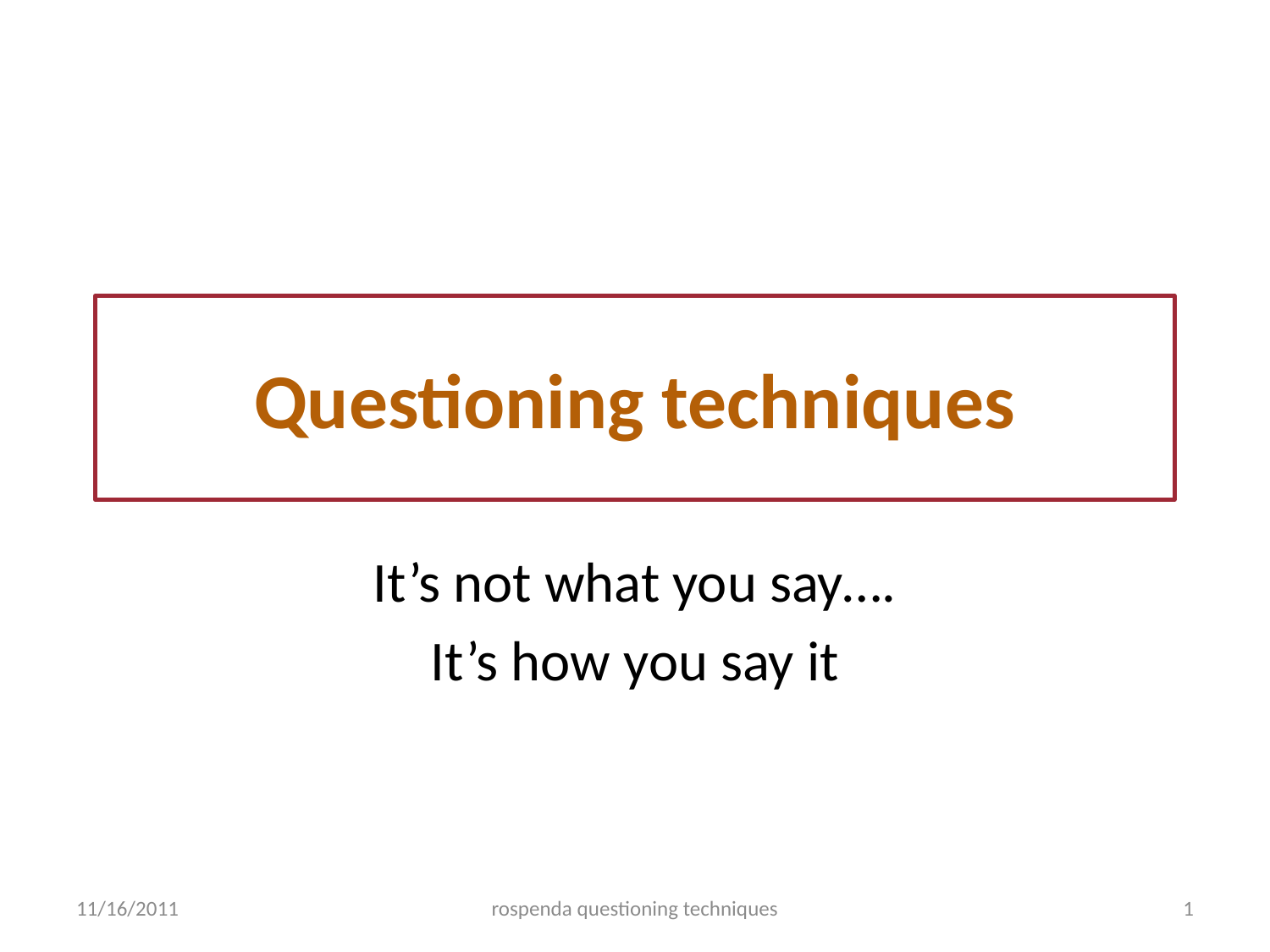

# Questioning techniques
It’s not what you say….
It’s how you say it
11/16/2011
rospenda questioning techniques
1